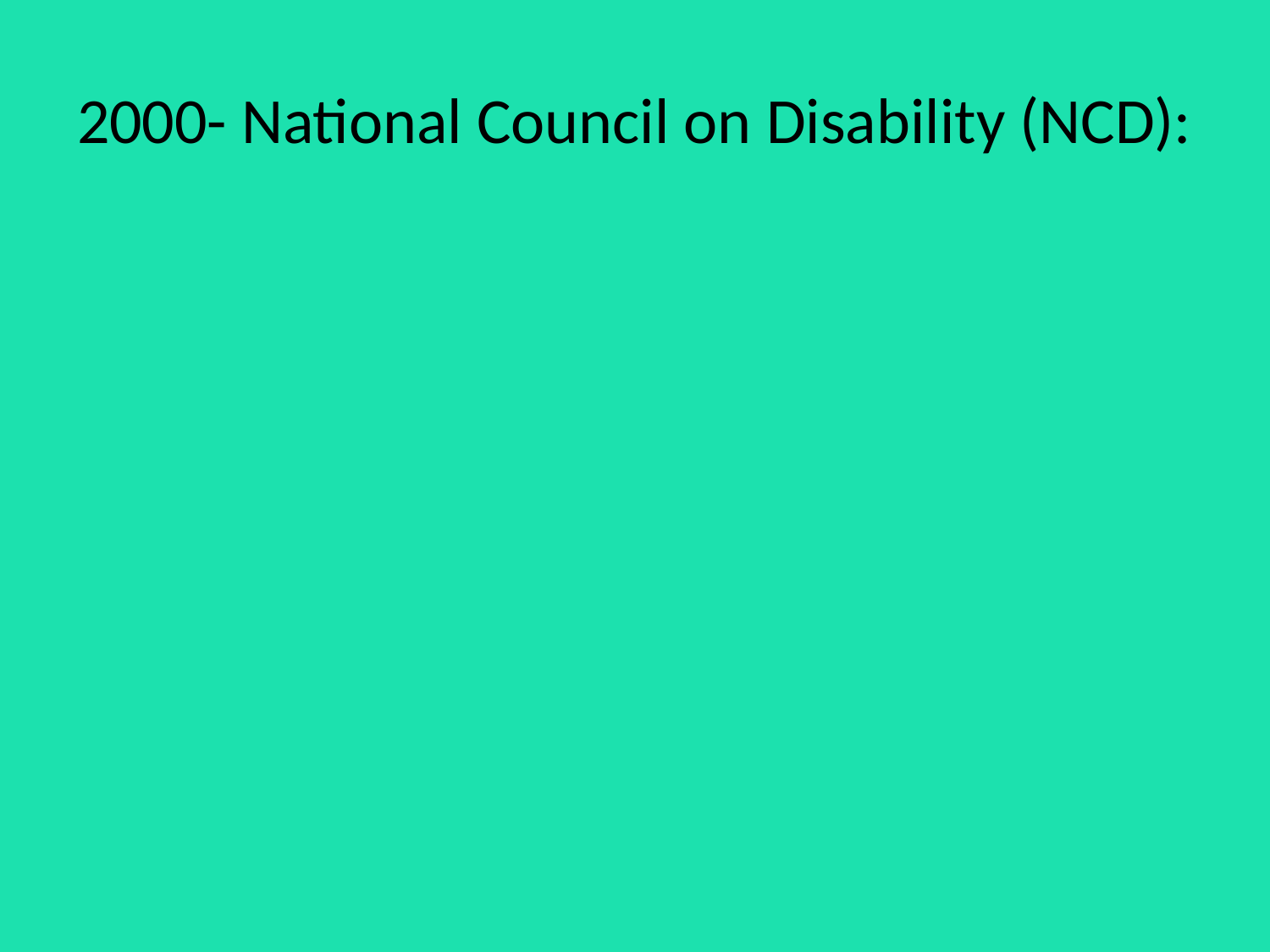

# 2000- National Council on Disability (NCD):